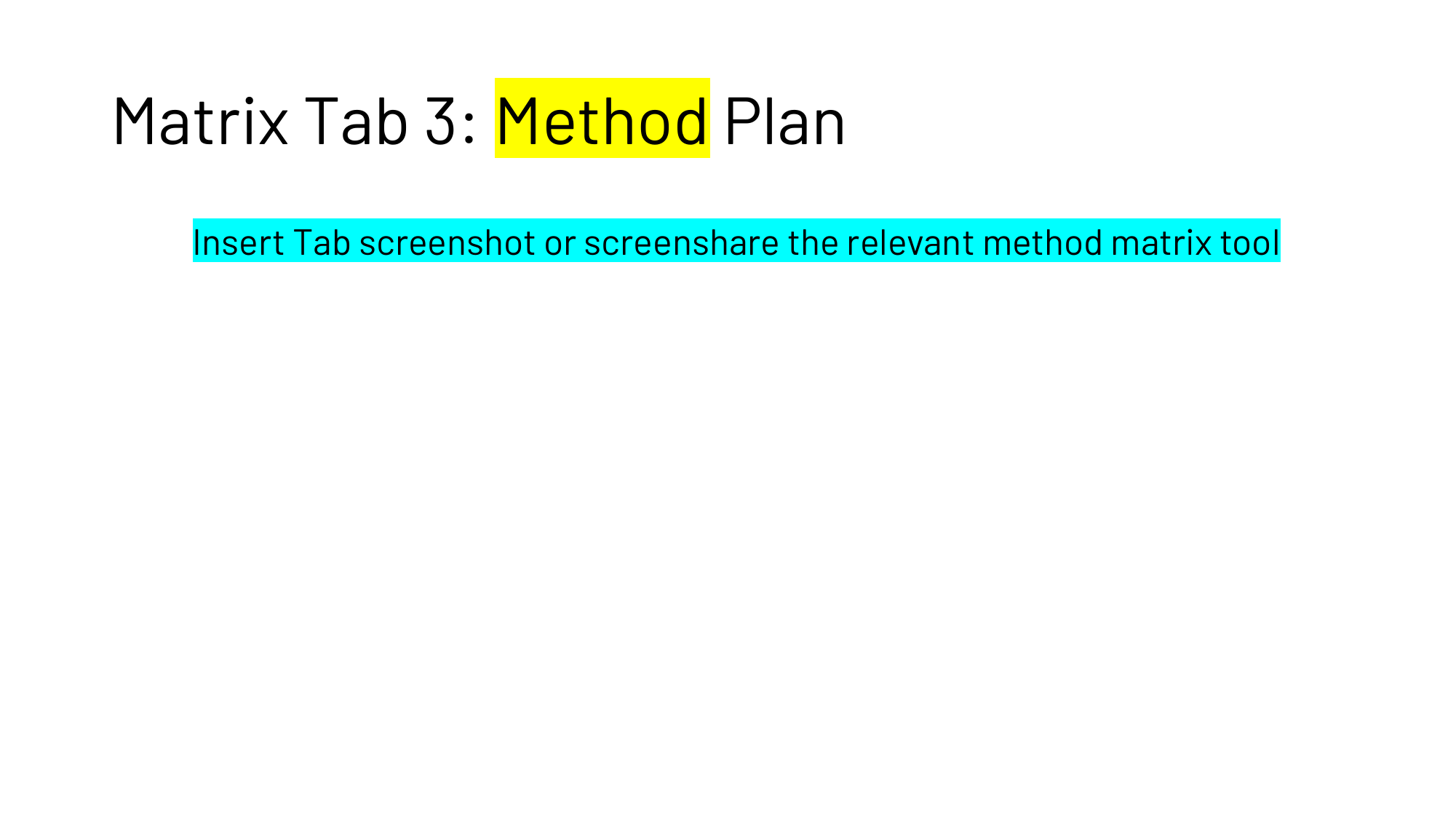

# Matrix Tab 3: Method Plan
Insert Tab screenshot or screenshare the relevant method matrix tool